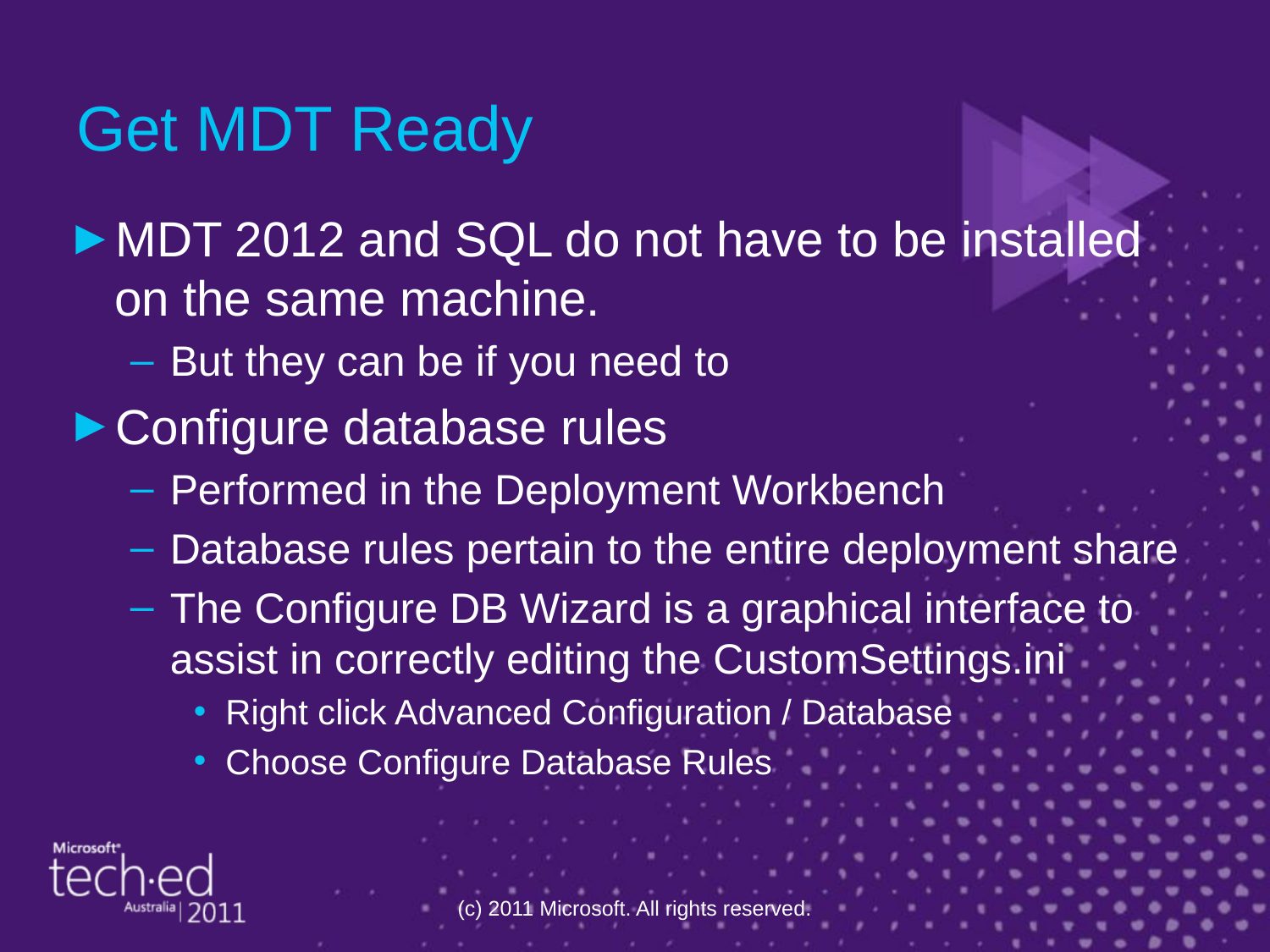

# Get MDT Ready
MDT 2012 and SQL do not have to be installed on the same machine.
But they can be if you need to
Configure database rules
Performed in the Deployment Workbench
Database rules pertain to the entire deployment share
The Configure DB Wizard is a graphical interface to assist in correctly editing the CustomSettings.ini
Right click Advanced Configuration / Database
Choose Configure Database Rules
(c) 2011 Microsoft. All rights reserved.